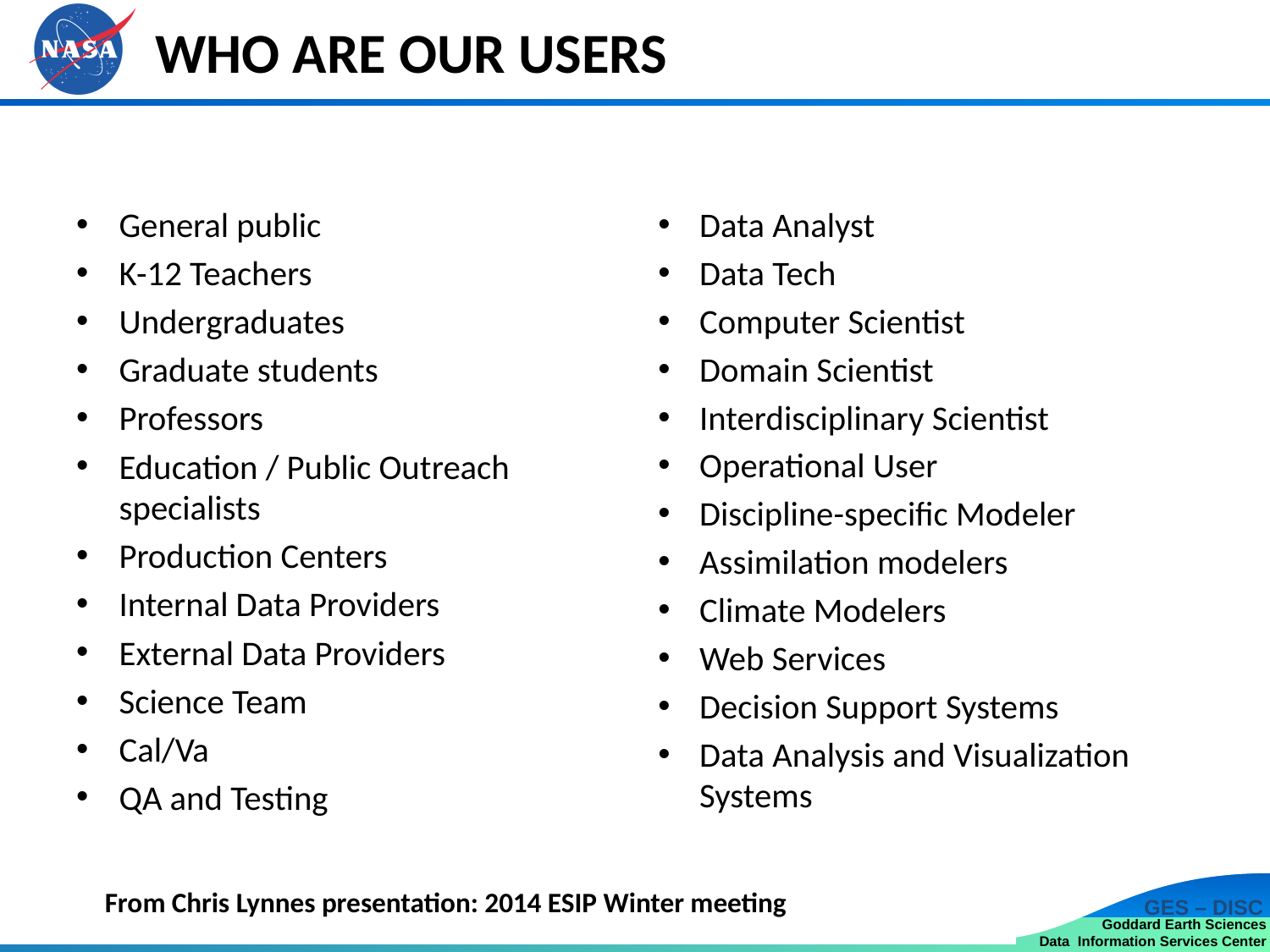

# Who are our users
General public
K-12 Teachers
Undergraduates
Graduate students
Professors
Education / Public Outreach specialists
Production Centers
Internal Data Providers
External Data Providers
Science Team
Cal/Va
QA and Testing
Data Analyst
Data Tech
Computer Scientist
Domain Scientist
Interdisciplinary Scientist
Operational User
Discipline-specific Modeler
Assimilation modelers
Climate Modelers
Web Services
Decision Support Systems
Data Analysis and Visualization Systems
From Chris Lynnes presentation: 2014 ESIP Winter meeting